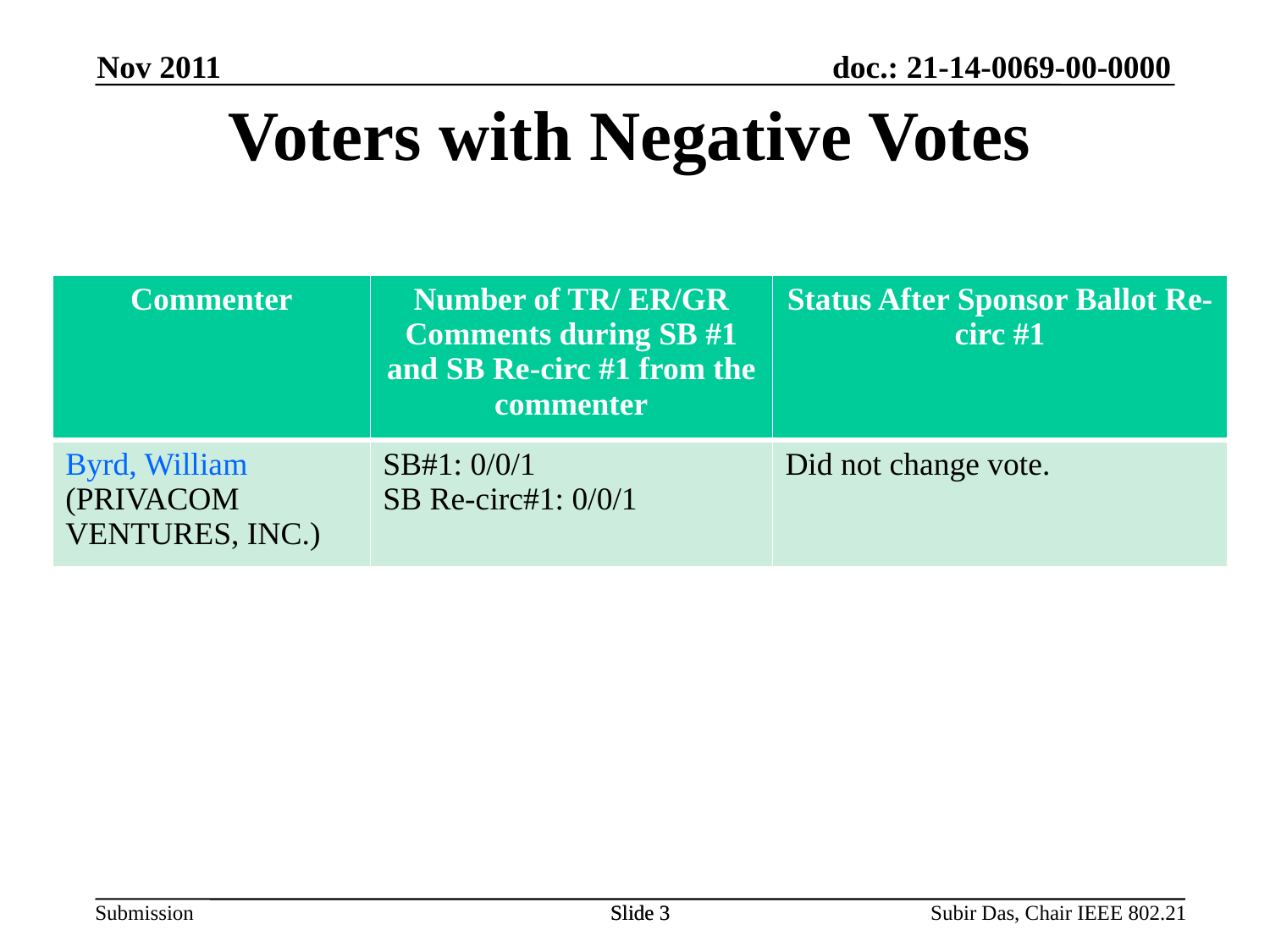

Nov 2011
# Voters with Negative Votes
| Commenter | Number of TR/ ER/GR Comments during SB #1 and SB Re-circ #1 from the commenter | Status After Sponsor Ballot Re-circ #1 |
| --- | --- | --- |
| Byrd, William (PRIVACOM VENTURES, INC.) | SB#1: 0/0/1 SB Re-circ#1: 0/0/1 | Did not change vote. |
Slide 3
Slide 3
Subir Das, Chair IEEE 802.21